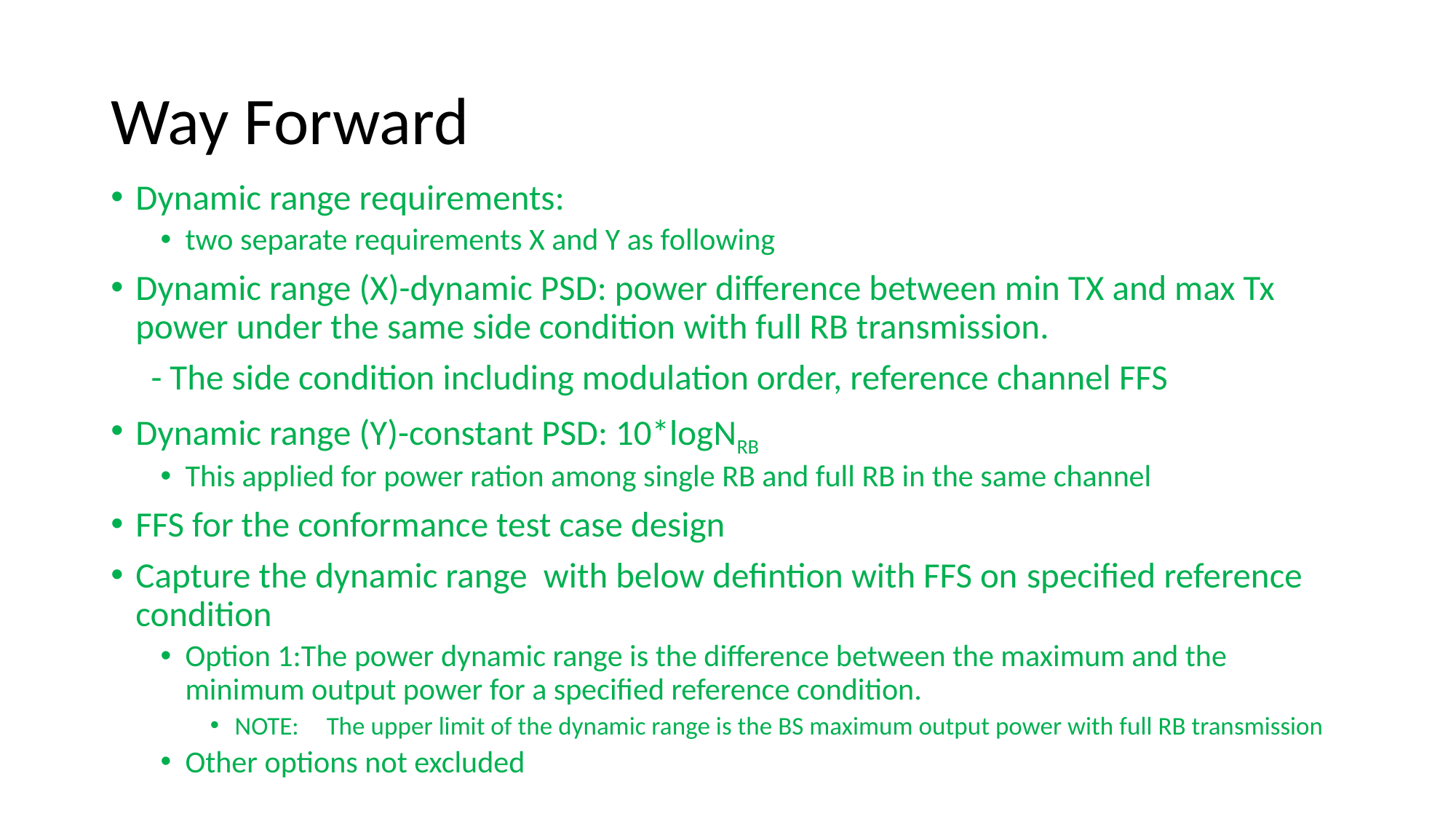

# Way Forward
Dynamic range requirements:
two separate requirements X and Y as following
Dynamic range (X)-dynamic PSD: power difference between min TX and max Tx power under the same side condition with full RB transmission.
     - The side condition including modulation order, reference channel FFS
Dynamic range (Y)-constant PSD: 10*logNRB
This applied for power ration among single RB and full RB in the same channel
FFS for the conformance test case design
Capture the dynamic range  with below defintion with FFS on specified reference condition
Option 1:The power dynamic range is the difference between the maximum and the minimum output power for a specified reference condition.
NOTE:	The upper limit of the dynamic range is the BS maximum output power with full RB transmission
Other options not excluded